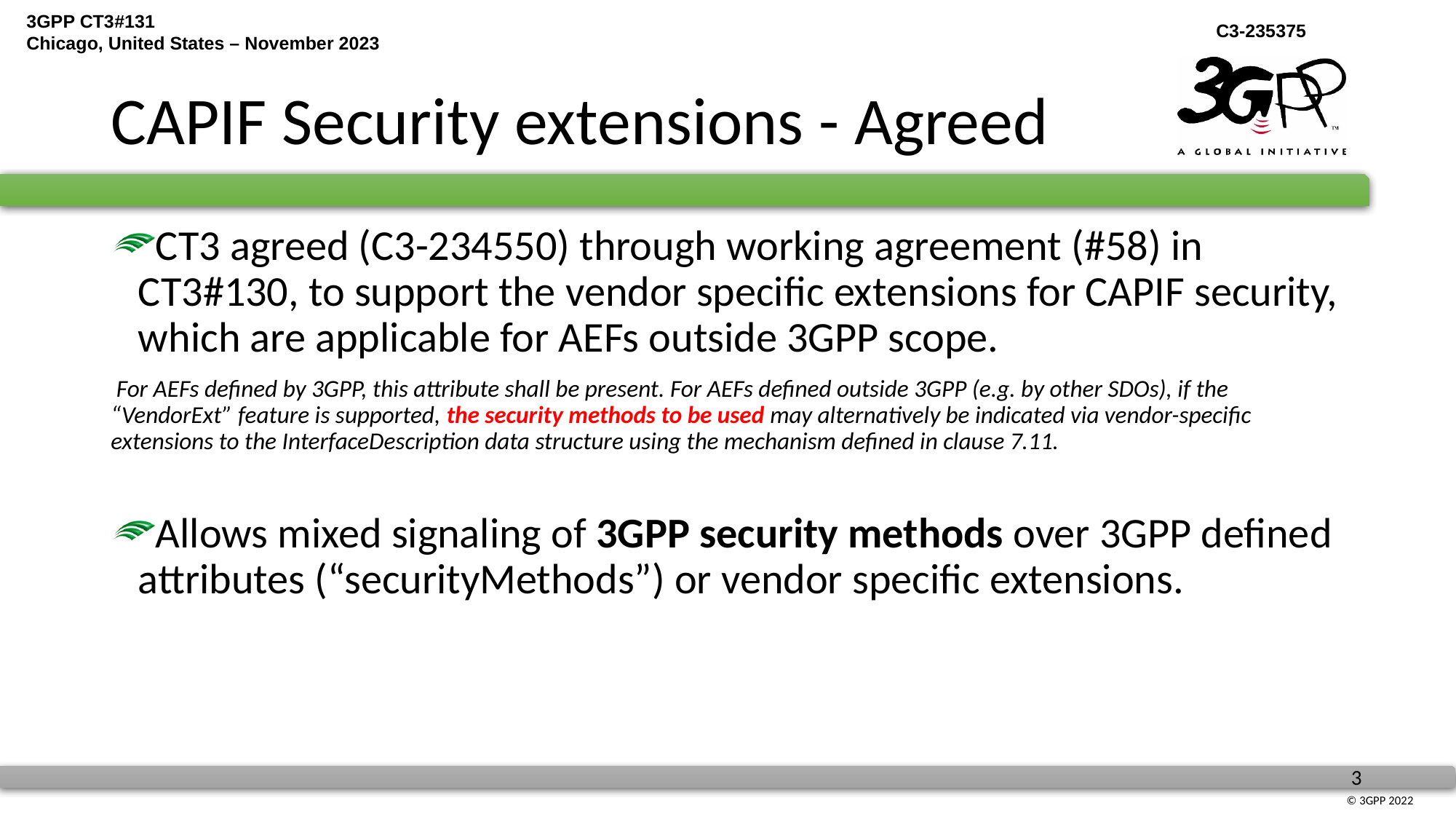

# CAPIF Security extensions - Agreed
CT3 agreed (C3-234550) through working agreement (#58) in CT3#130, to support the vendor specific extensions for CAPIF security, which are applicable for AEFs outside 3GPP scope.
 For AEFs defined by 3GPP, this attribute shall be present. For AEFs defined outside 3GPP (e.g. by other SDOs), if the “VendorExt” feature is supported, the security methods to be used may alternatively be indicated via vendor-specific extensions to the InterfaceDescription data structure using the mechanism defined in clause 7.11.

Allows mixed signaling of 3GPP security methods over 3GPP defined attributes (“securityMethods”) or vendor specific extensions.